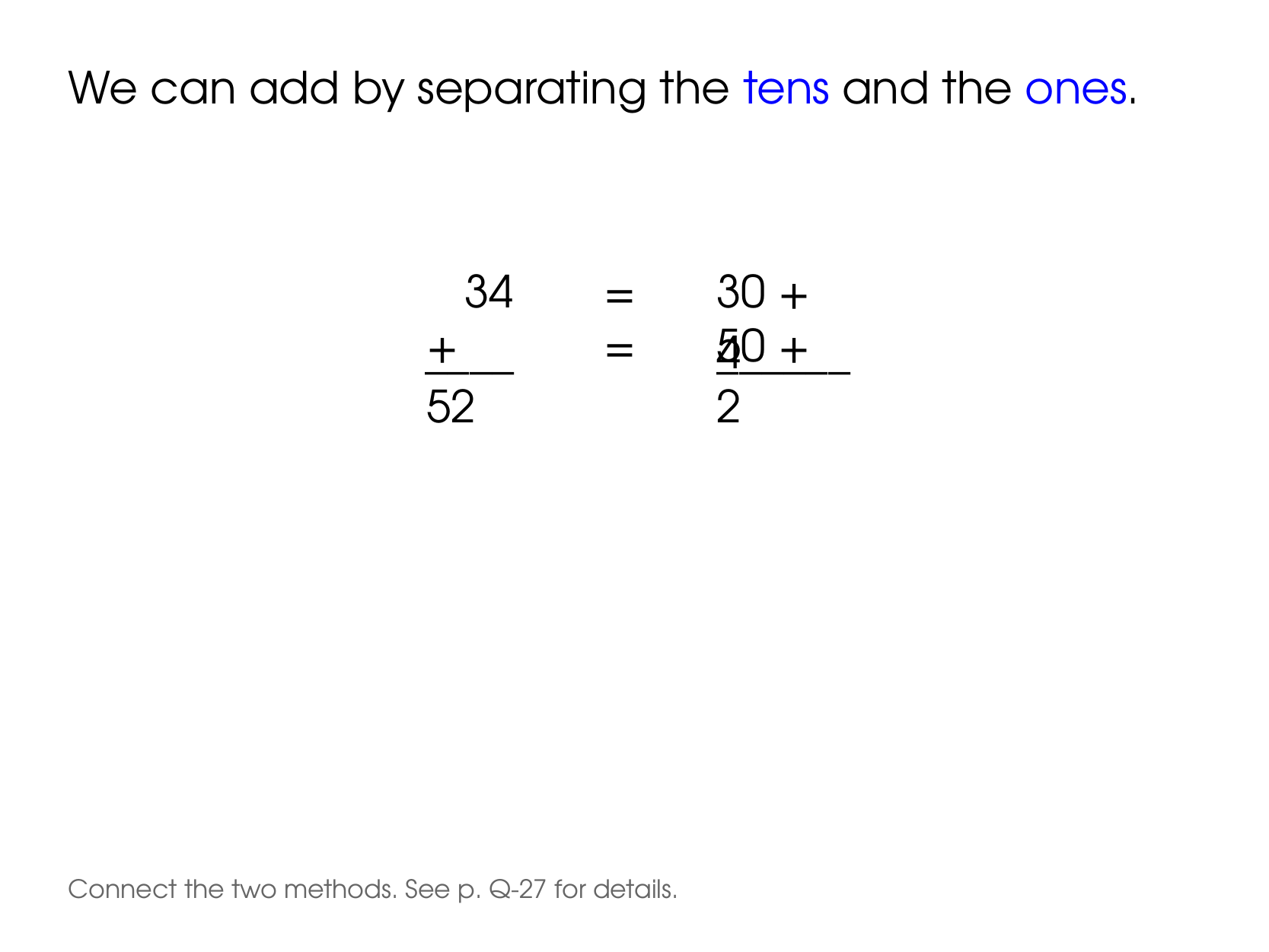

We can add by separating the tens and the ones.
34
=
30 + 4
+ 52
=
50 + 2
____
______
Connect the two methods. See p. Q-27 for details.